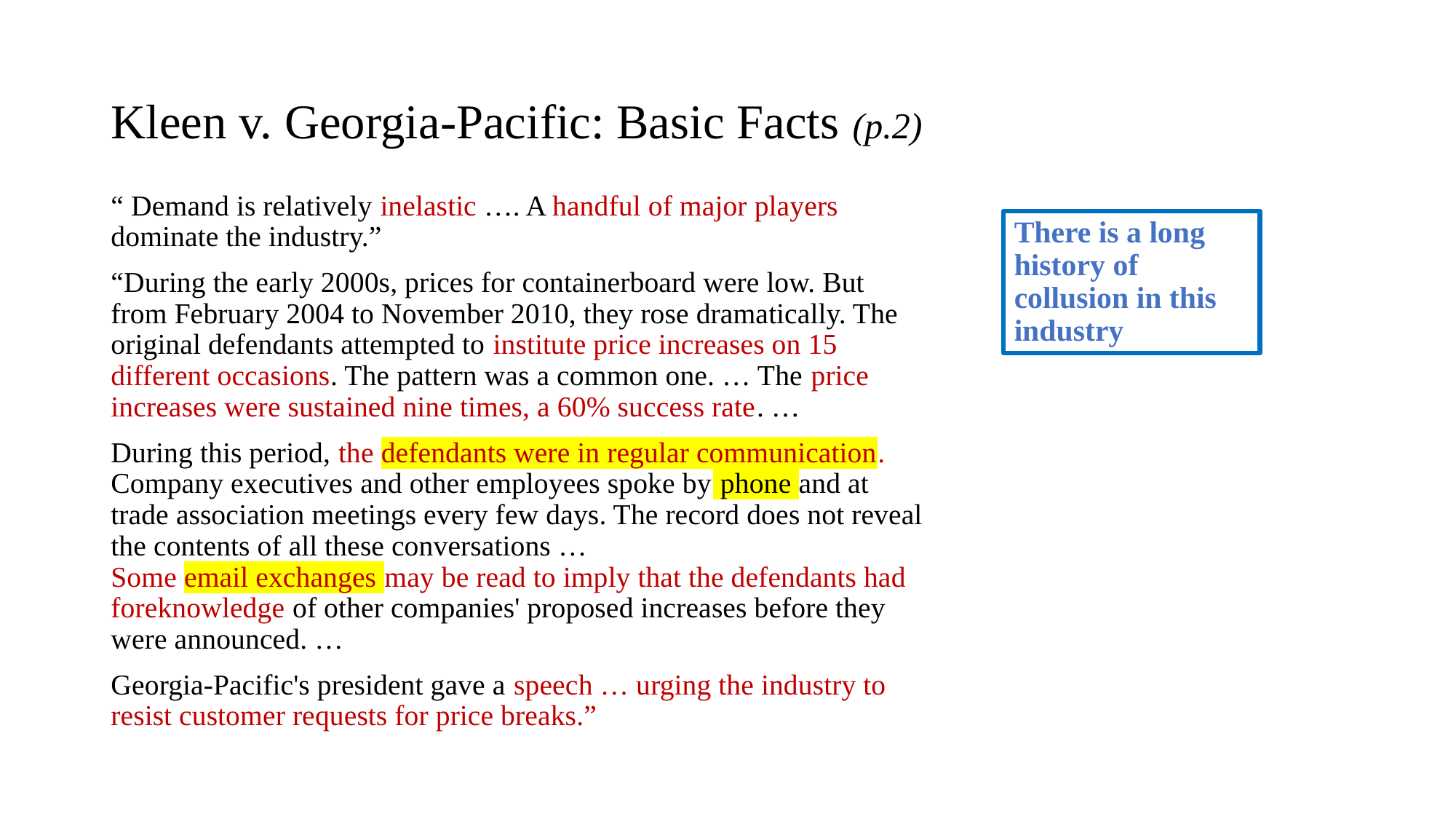

# Kleen v. Georgia-Pacific: Basic Facts (p.2)
“ Demand is relatively inelastic …. A handful of major players dominate the industry.”
“During the early 2000s, prices for containerboard were low. But from February 2004 to November 2010, they rose dramatically. The original defendants attempted to institute price increases on 15 different occasions. The pattern was a common one. … The price increases were sustained nine times, a 60% success rate. …
During this period, the defendants were in regular communication.  Company executives and other employees spoke by phone and at trade association meetings every few days. The record does not reveal the contents of all these conversations …
Some email exchanges may be read to imply that the defendants had foreknowledge of other companies' proposed increases before they were announced. …
Georgia-Pacific's president gave a speech … urging the industry to resist customer requests for price breaks.”

There is a long history of collusion in this industry